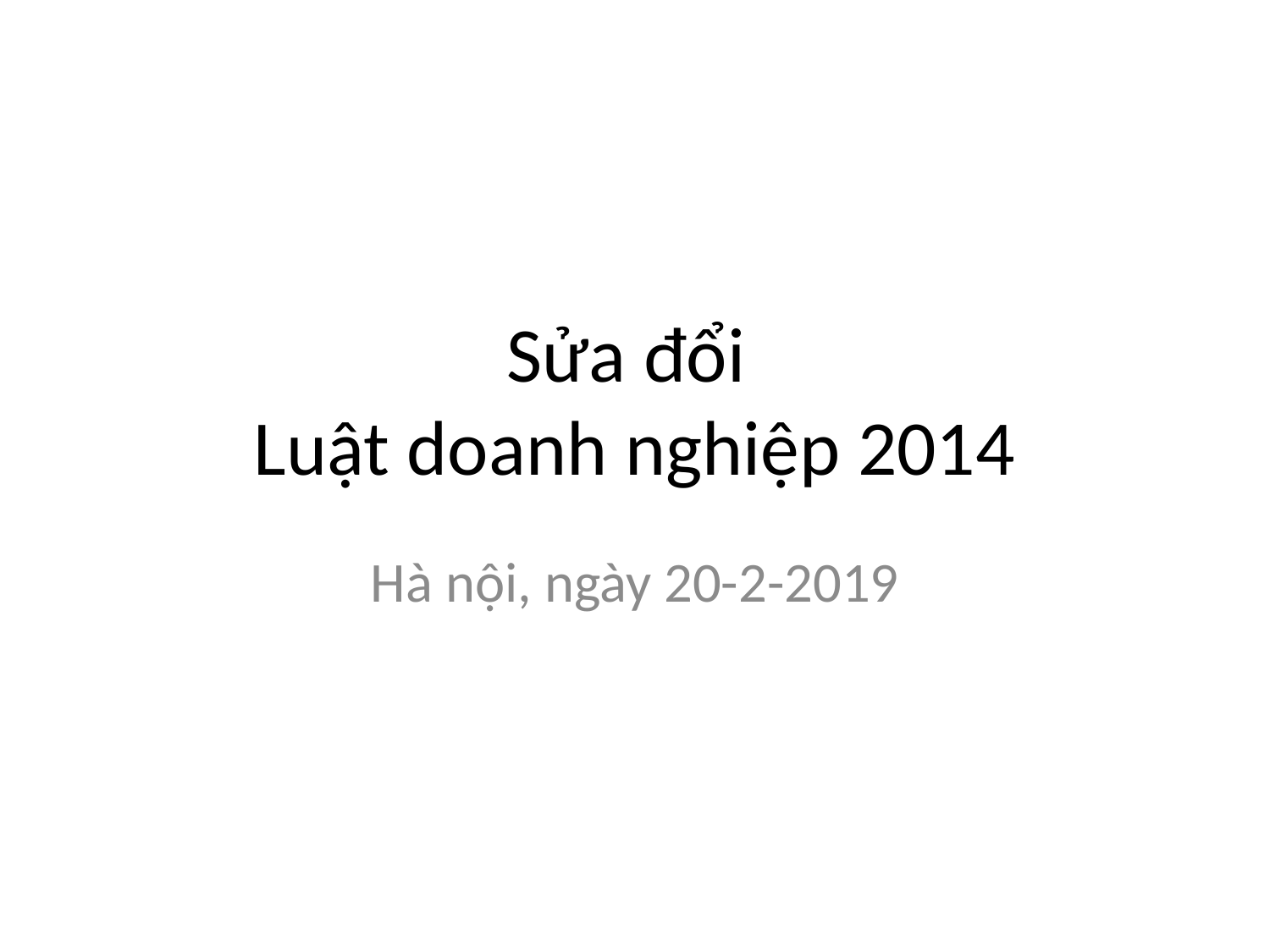

# Sửa đổi Luật doanh nghiệp 2014
Hà nội, ngày 20-2-2019